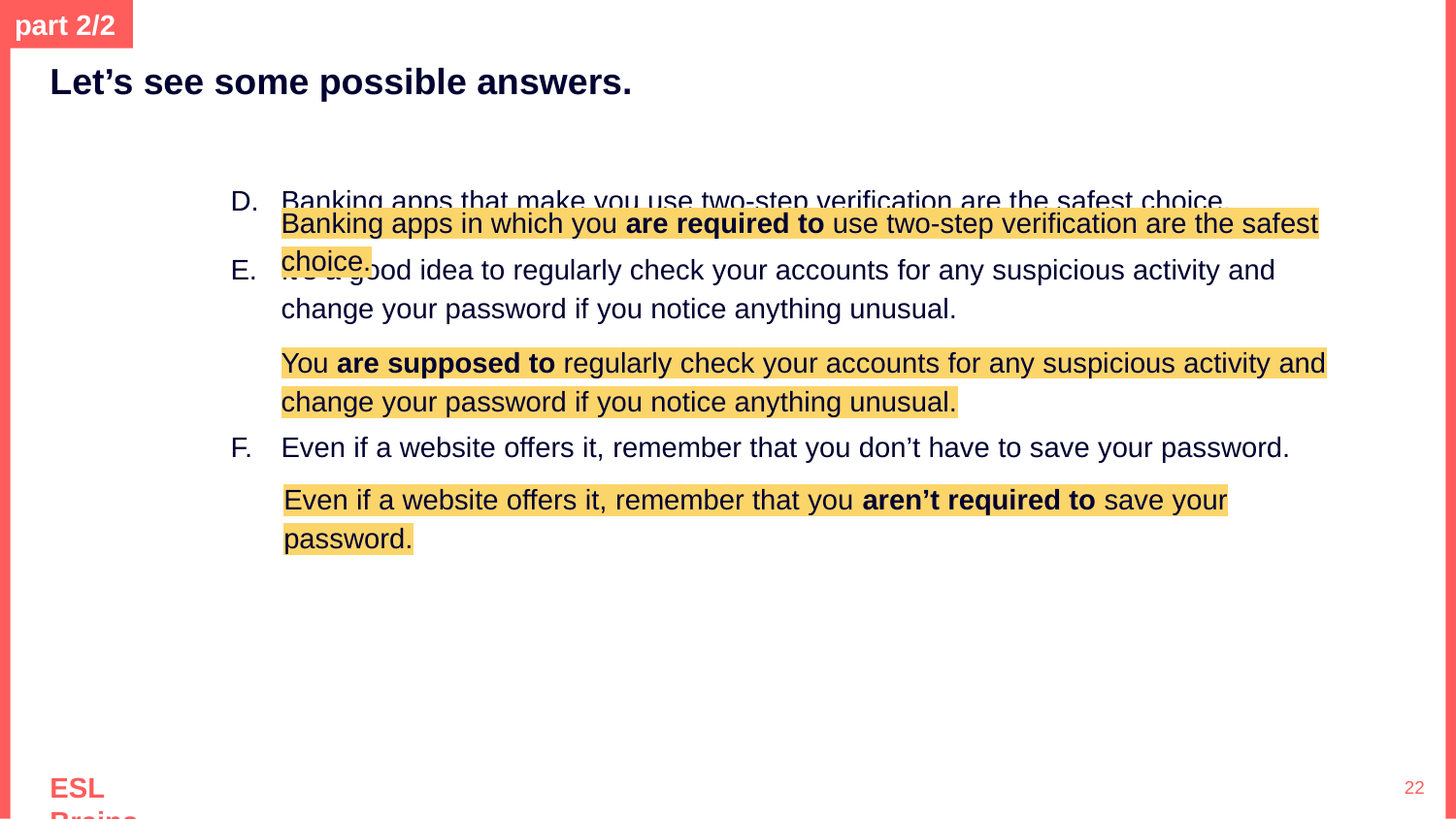

part 2/2
Let’s see some possible answers.
Banking apps that make you use two-step verification are the safest choice.
It’s a good idea to regularly check your accounts for any suspicious activity and change your password if you notice anything unusual.

Even if a website offers it, remember that you don’t have to save your password.
Banking apps in which you are required to use two-step verification are the safest choice.
You are supposed to regularly check your accounts for any suspicious activity and change your password if you notice anything unusual.
Even if a website offers it, remember that you aren’t required to save your password.
22